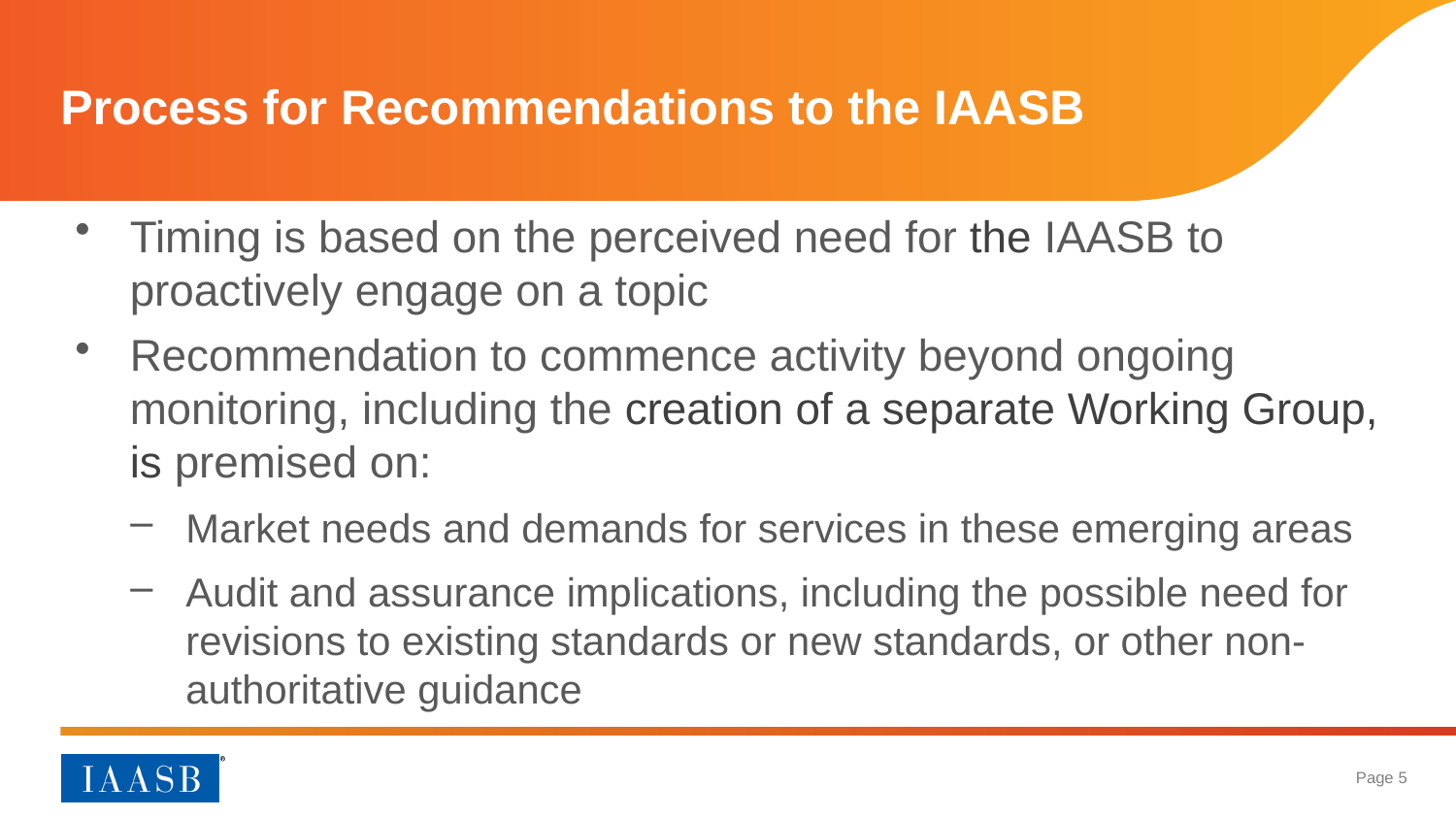

# Process for Recommendations to the IAASB
Timing is based on the perceived need for the IAASB to proactively engage on a topic
Recommendation to commence activity beyond ongoing monitoring, including the creation of a separate Working Group, is premised on:
Market needs and demands for services in these emerging areas
Audit and assurance implications, including the possible need for revisions to existing standards or new standards, or other non-authoritative guidance